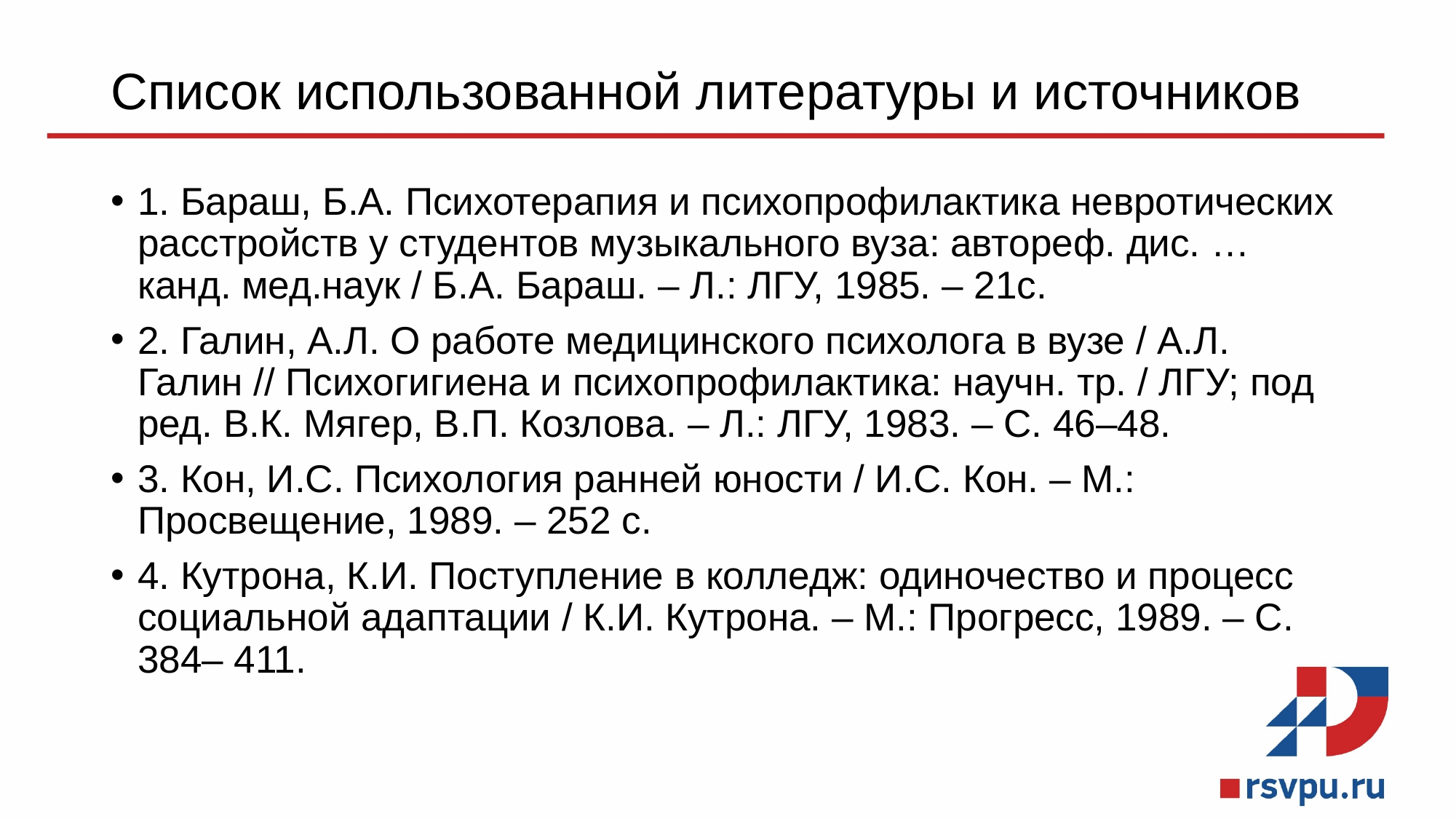

# Список использованной литературы и источников
1. Бараш, Б.А. Психотерапия и психопрофилактика невротических расстройств у студентов музыкального вуза: автореф. дис. … канд. мед.наук / Б.А. Бараш. – Л.: ЛГУ, 1985. – 21с.
2. Галин, А.Л. О работе медицинского психолога в вузе / А.Л. Галин // Психогигиена и психопрофилактика: научн. тр. / ЛГУ; под ред. В.К. Мягер, В.П. Козлова. – Л.: ЛГУ, 1983. – С. 46–48.
3. Кон, И.С. Психология ранней юности / И.С. Кон. – М.: Просвещение, 1989. – 252 с.
4. Кутрона, К.И. Поступление в колледж: одиночество и процесс социальной адаптации / К.И. Кутрона. – М.: Прогресс, 1989. – С. 384– 411.